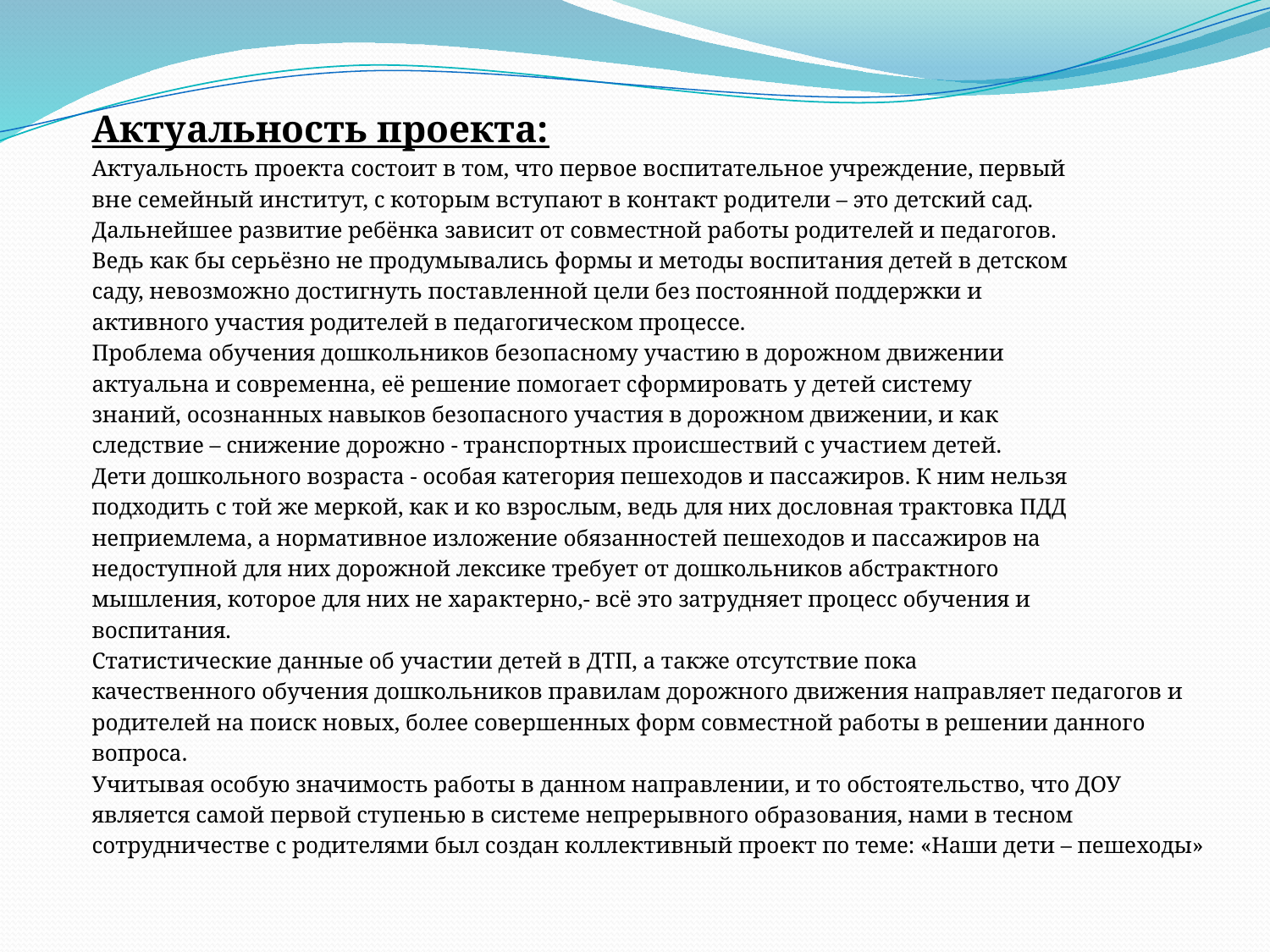

Актуальность проекта:
Актуальность проекта состоит в том, что первое воспитательное учреждение, первый
вне семейный институт, с которым вступают в контакт родители – это детский сад.
Дальнейшее развитие ребёнка зависит от совместной работы родителей и педагогов.
Ведь как бы серьёзно не продумывались формы и методы воспитания детей в детском
саду, невозможно достигнуть поставленной цели без постоянной поддержки и
активного участия родителей в педагогическом процессе.
Проблема обучения дошкольников безопасному участию в дорожном движении
актуальна и современна, её решение помогает сформировать у детей систему
знаний, осознанных навыков безопасного участия в дорожном движении, и как
следствие – снижение дорожно - транспортных происшествий с участием детей.
Дети дошкольного возраста - особая категория пешеходов и пассажиров. К ним нельзя
подходить с той же меркой, как и ко взрослым, ведь для них дословная трактовка ПДД
неприемлема, а нормативное изложение обязанностей пешеходов и пассажиров на
недоступной для них дорожной лексике требует от дошкольников абстрактного
мышления, которое для них не характерно,- всё это затрудняет процесс обучения и
воспитания.
Статистические данные об участии детей в ДТП, а также отсутствие пока
качественного обучения дошкольников правилам дорожного движения направляет педагогов и
родителей на поиск новых, более совершенных форм совместной работы в решении данного
вопроса.
Учитывая особую значимость работы в данном направлении, и то обстоятельство, что ДОУ
является самой первой ступенью в системе непрерывного образования, нами в тесном
сотрудничестве с родителями был создан коллективный проект по теме: «Наши дети – пешеходы»